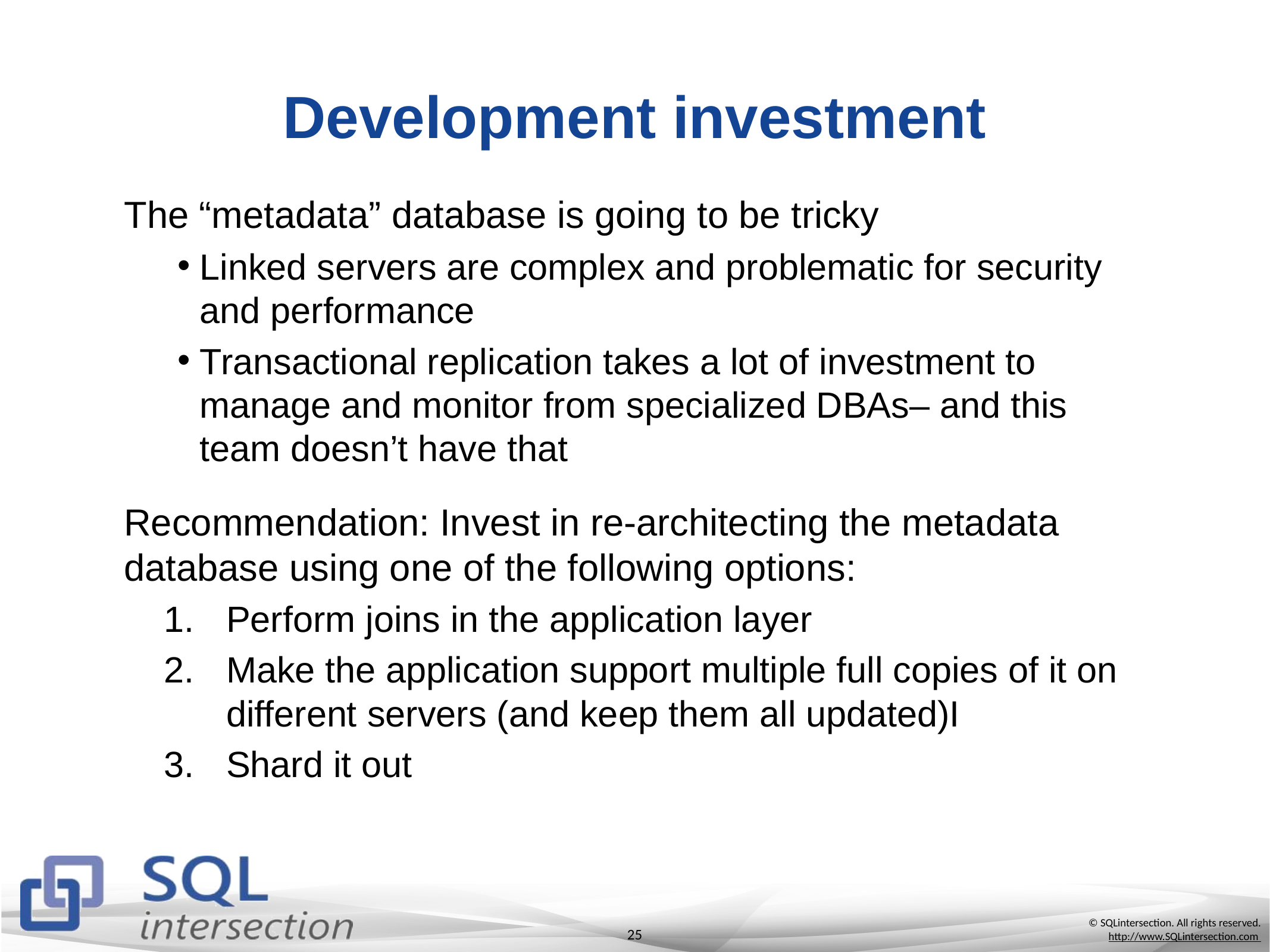

# Development investment
The “metadata” database is going to be tricky
Linked servers are complex and problematic for security and performance
Transactional replication takes a lot of investment to manage and monitor from specialized DBAs– and this team doesn’t have that
Recommendation: Invest in re-architecting the metadata database using one of the following options:
Perform joins in the application layer
Make the application support multiple full copies of it on different servers (and keep them all updated)I
Shard it out